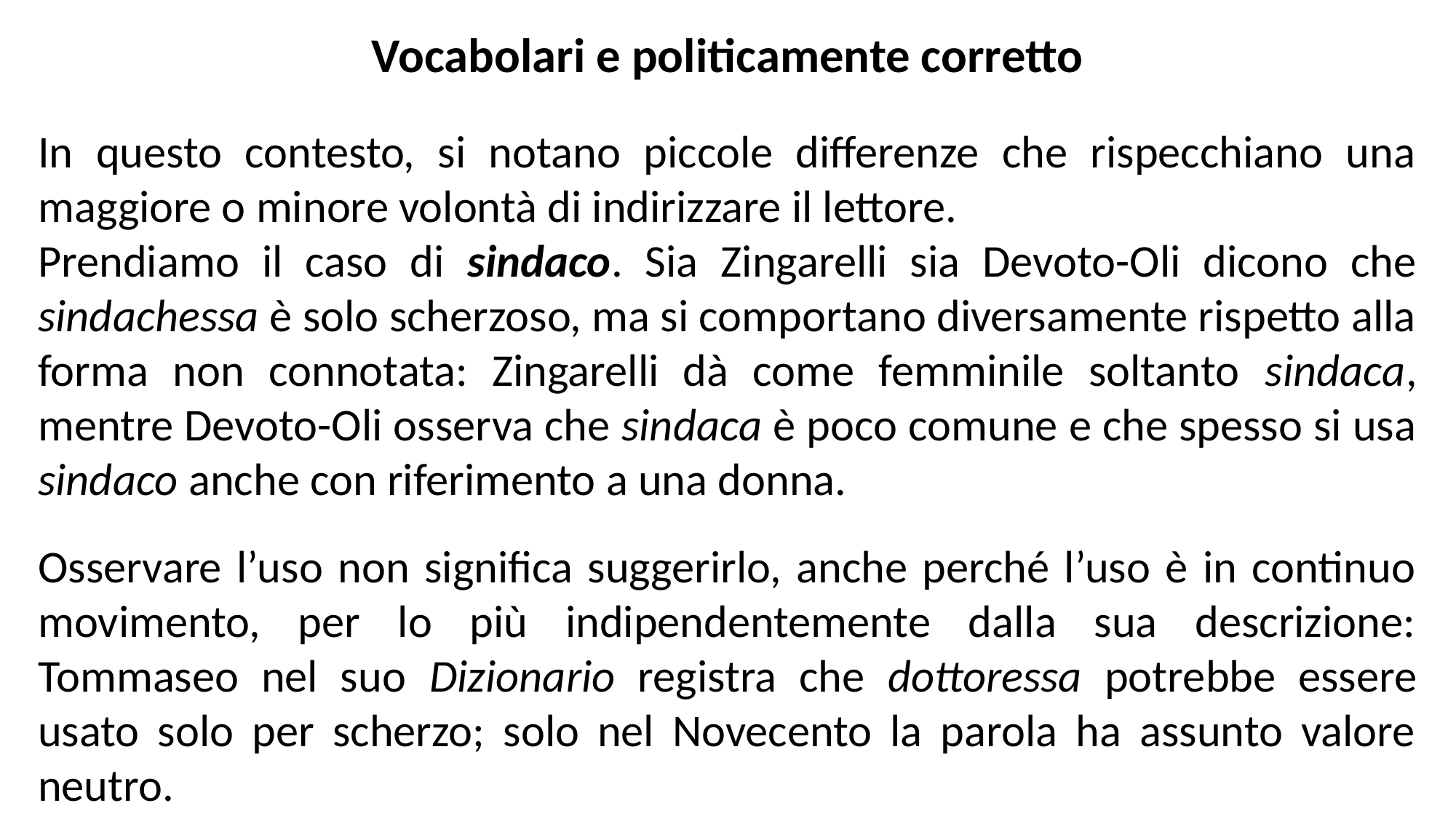

Vocabolari e politicamente corretto
In questo contesto, si notano piccole differenze che rispecchiano una maggiore o minore volontà di indirizzare il lettore.
Prendiamo il caso di sindaco. Sia Zingarelli sia Devoto-Oli dicono che sindachessa è solo scherzoso, ma si comportano diversamente rispetto alla forma non connotata: Zingarelli dà come femminile soltanto sindaca, mentre Devoto-Oli osserva che sindaca è poco comune e che spesso si usa sindaco anche con riferimento a una donna.
Osservare l’uso non significa suggerirlo, anche perché l’uso è in continuo movimento, per lo più indipendentemente dalla sua descrizione: Tommaseo nel suo Dizionario registra che dottoressa potrebbe essere usato solo per scherzo; solo nel Novecento la parola ha assunto valore neutro.